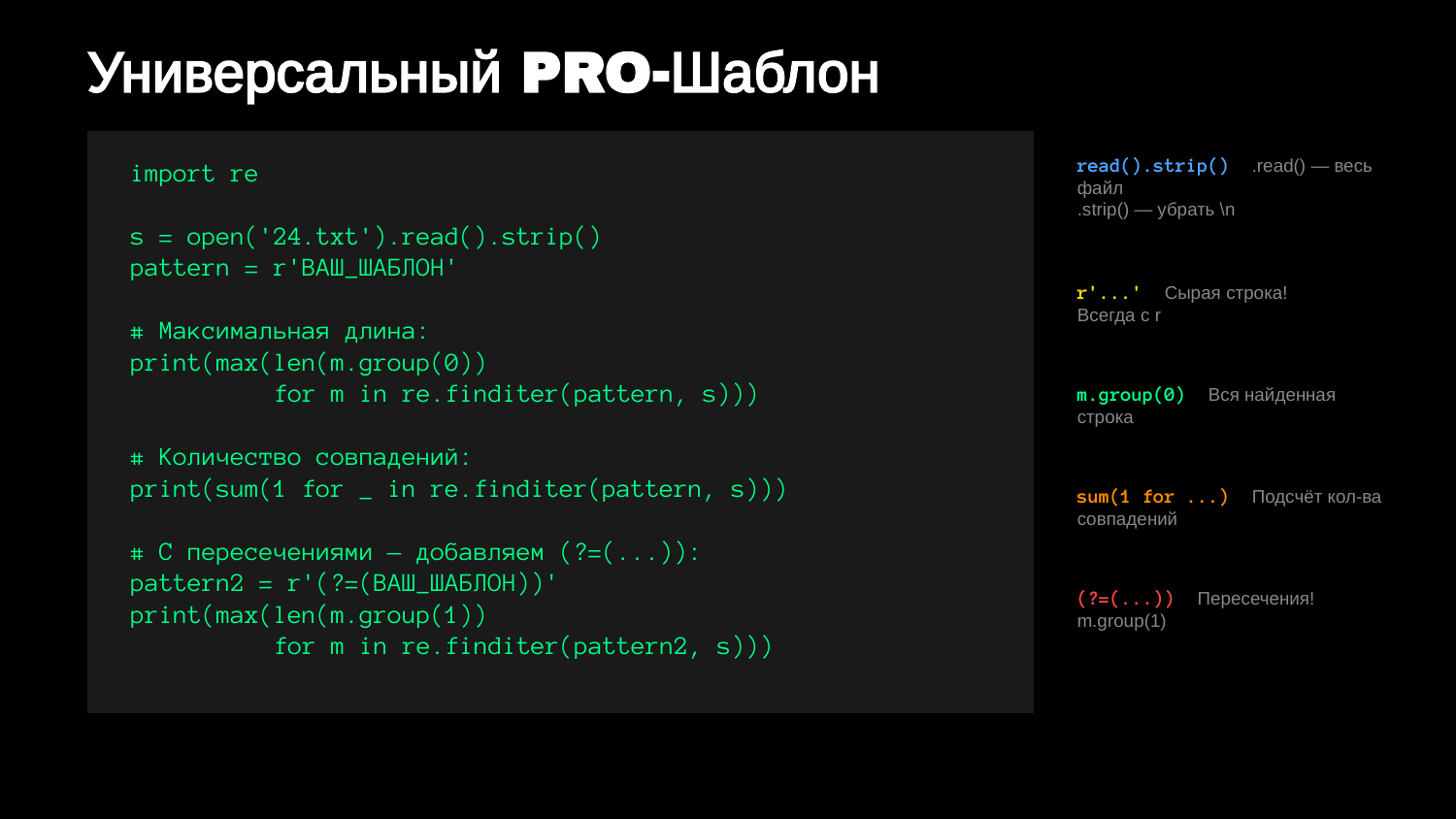

Универсальный PRO-Шаблон

read().strip()  .read() — весь файл
.strip() — убрать \n
import re

s = open('24.txt').read().strip()
pattern = r'ВАШ_ШАБЛОН'

# Максимальная длина:
print(max(len(m.group(0))
          for m in re.finditer(pattern, s)))

# Количество совпадений:
print(sum(1 for _ in re.finditer(pattern, s)))

# С пересечениями — добавляем (?=(...)):
pattern2 = r'(?=(ВАШ_ШАБЛОН))'
print(max(len(m.group(1))
          for m in re.finditer(pattern2, s)))
r'...'  Сырая строка!
Всегда с r
m.group(0)  Вся найденная
строка
sum(1 for ...)  Подсчёт кол-ва
совпадений
(?=(...))  Пересечения!
m.group(1)